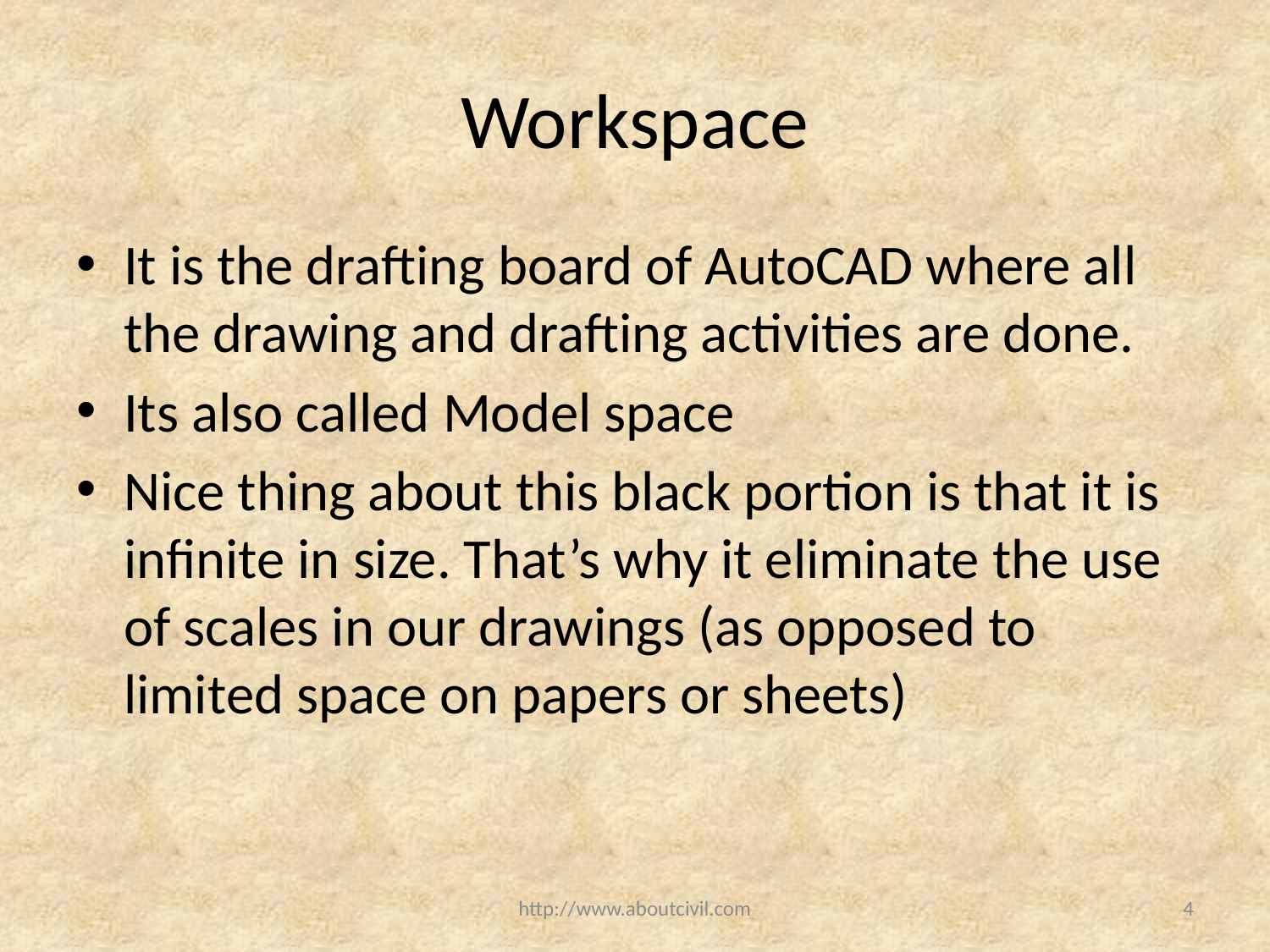

# Workspace
It is the drafting board of AutoCAD where all the drawing and drafting activities are done.
Its also called Model space
Nice thing about this black portion is that it is infinite in size. That’s why it eliminate the use of scales in our drawings (as opposed to limited space on papers or sheets)
http://www.aboutcivil.com
4